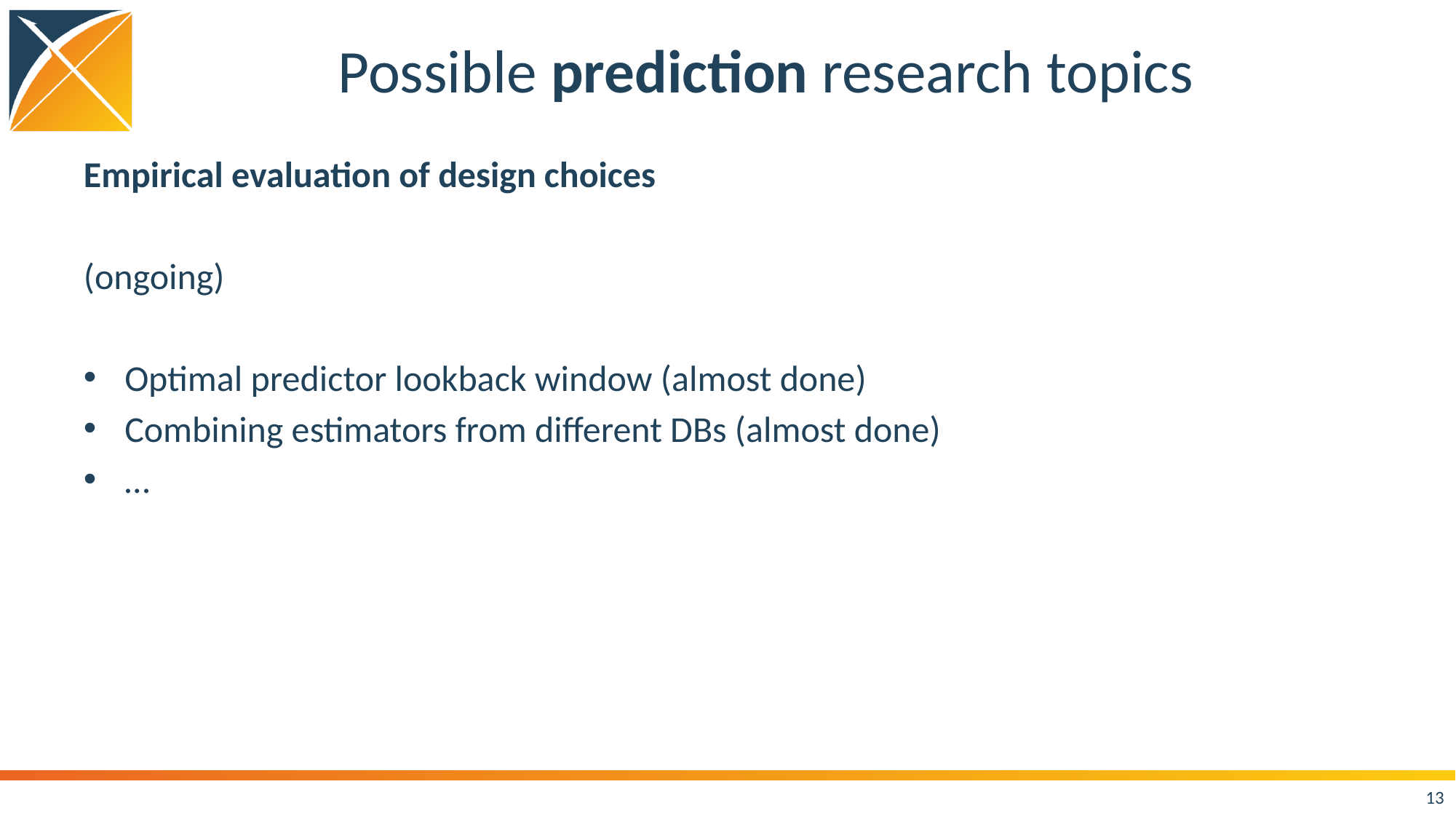

# Possible prediction research topics
Empirical evaluation of design choices

(ongoing)

Optimal predictor lookback window (almost done)
Combining estimators from different DBs (almost done)
…

13